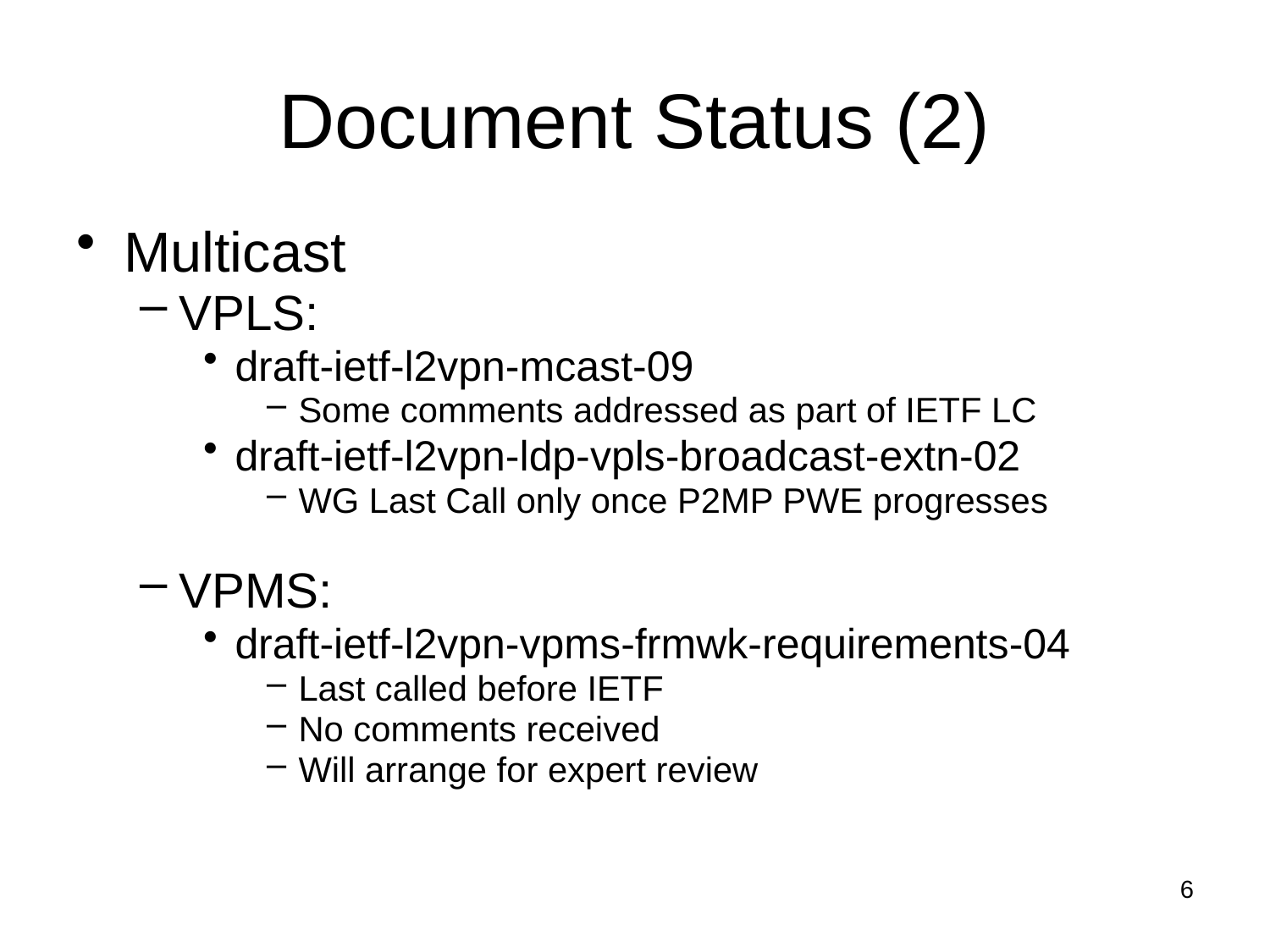

# Document Status (2)
Multicast
VPLS:
draft-ietf-l2vpn-mcast-09
Some comments addressed as part of IETF LC
draft-ietf-l2vpn-ldp-vpls-broadcast-extn-02
WG Last Call only once P2MP PWE progresses

VPMS:
draft-ietf-l2vpn-vpms-frmwk-requirements-04
Last called before IETF
No comments received
Will arrange for expert review
6